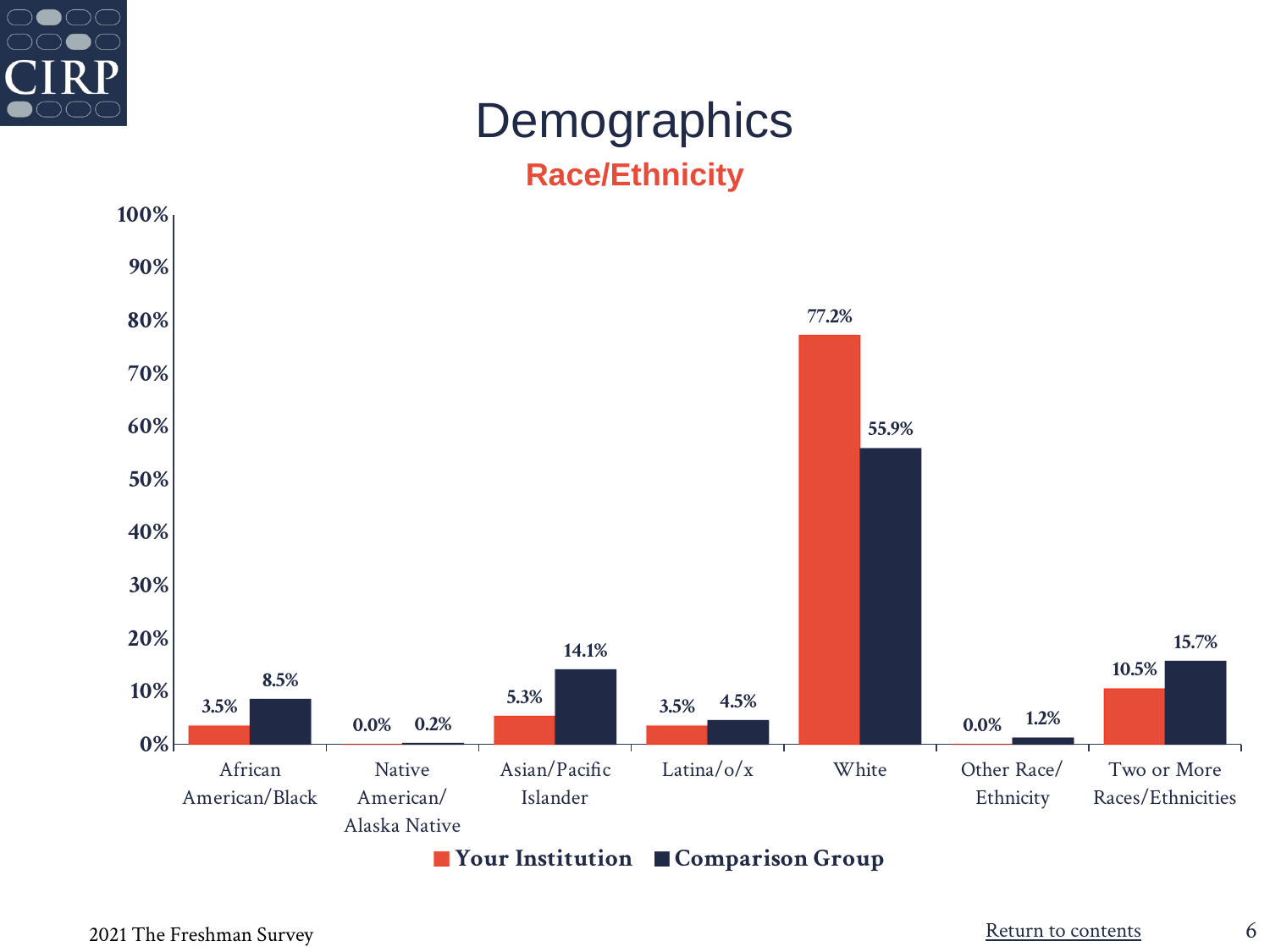

Demographics

### Chart

| Category | Your Institution | Comparison Group |
|---|---|---|
| African American/Black | 0.035 | 0.085 |
| Native American/Alaska Native | 0.0 | 0.002 |
| Asian/Pacific Islander | 0.053 | 0.141 |
| Latina/o/x | 0.035 | 0.045 |
| White | 0.772 | 0.559 |
| Other Race/ Ethnicity | 0.0 | 0.012 |
| Two or More Races/Ethnicities | 0.105 | 0.157 |
Race/Ethnicity
2021 The Freshman Survey
6
Return to contents
6